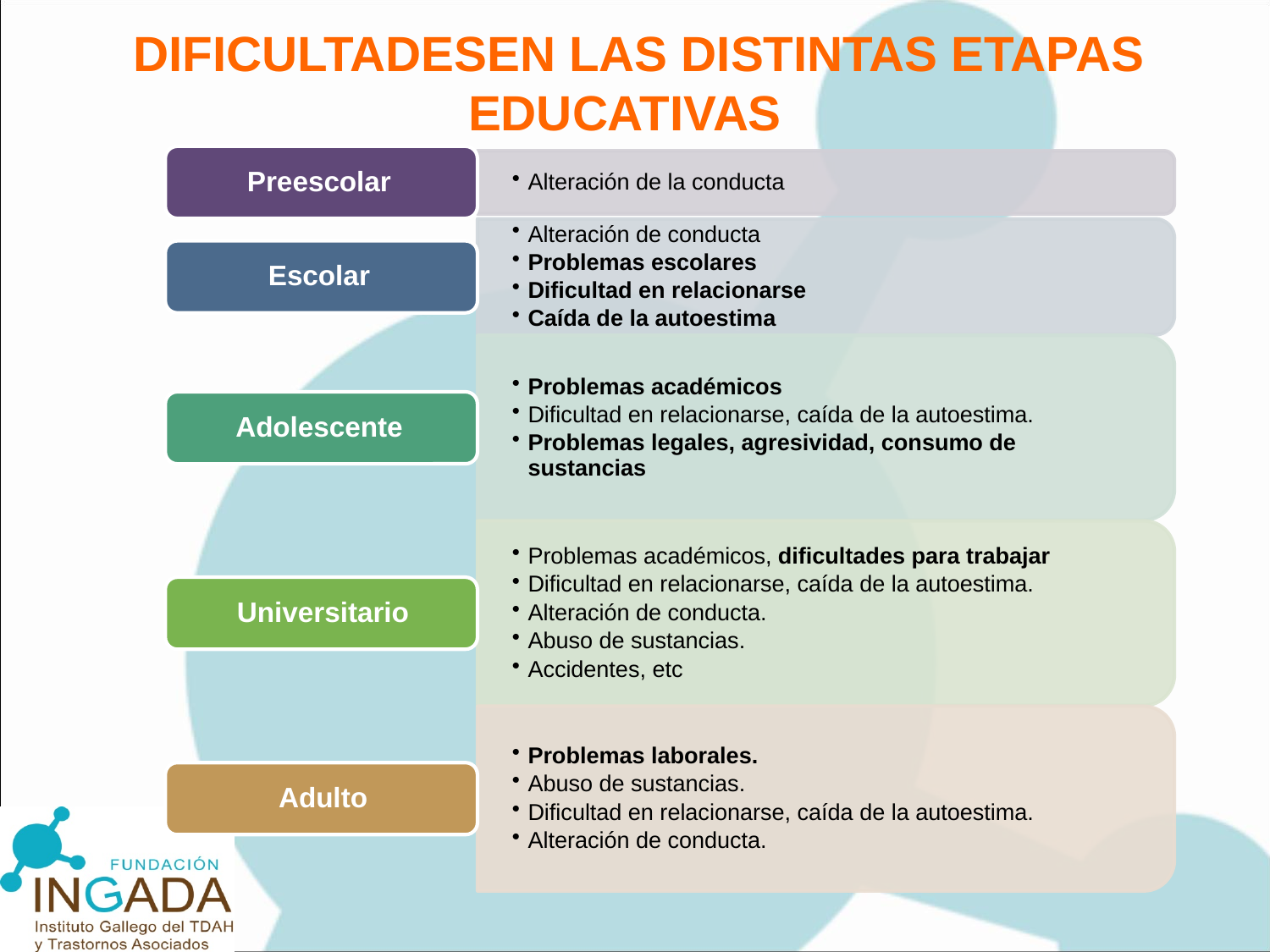

DIFICULTADESEN LAS DISTINTAS ETAPAS EDUCATIVAS

Alteración de la conducta
Preescolar
Alteración de conducta
Problemas escolares
Dificultad en relacionarse
Caída de la autoestima
Escolar
Problemas académicos
Dificultad en relacionarse, caída de la autoestima.
Problemas legales, agresividad, consumo de sustancias
Adolescente
Problemas académicos, dificultades para trabajar
Dificultad en relacionarse, caída de la autoestima.
Alteración de conducta.
Abuso de sustancias.
Accidentes, etc
Universitario
Problemas laborales.
Abuso de sustancias.
Dificultad en relacionarse, caída de la autoestima.
Alteración de conducta.
Adulto